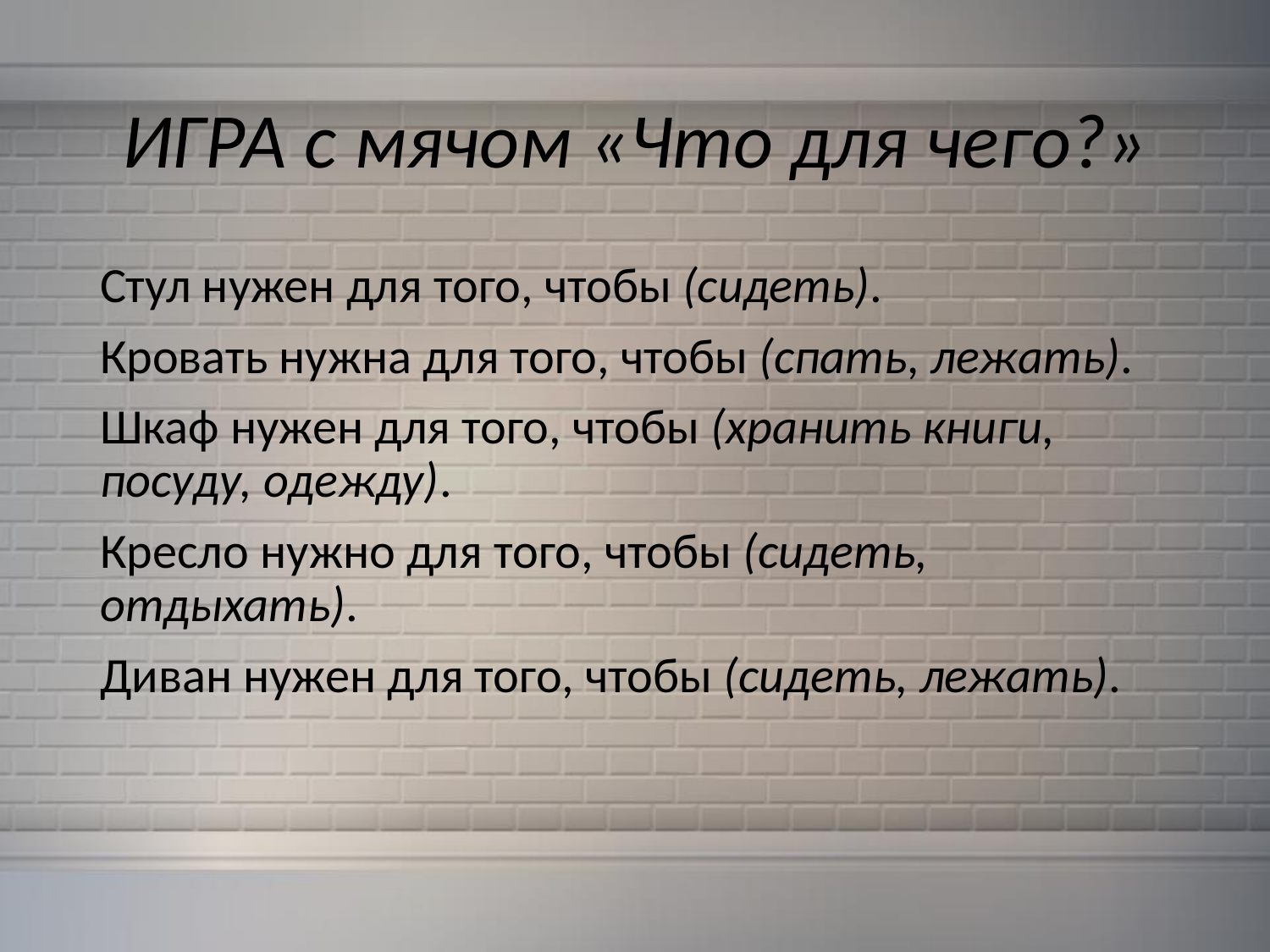

# ИГРА с мячом «Что для чего?»
Стул нужен для того, чтобы (сидеть).
Кровать нужна для того, чтобы (спать, лежать).
Шкаф нужен для того, чтобы (хранить книги, посуду, одежду).
Кресло нужно для того, чтобы (сидеть, отдыхать).
Диван нужен для того, чтобы (сидеть, лежать).